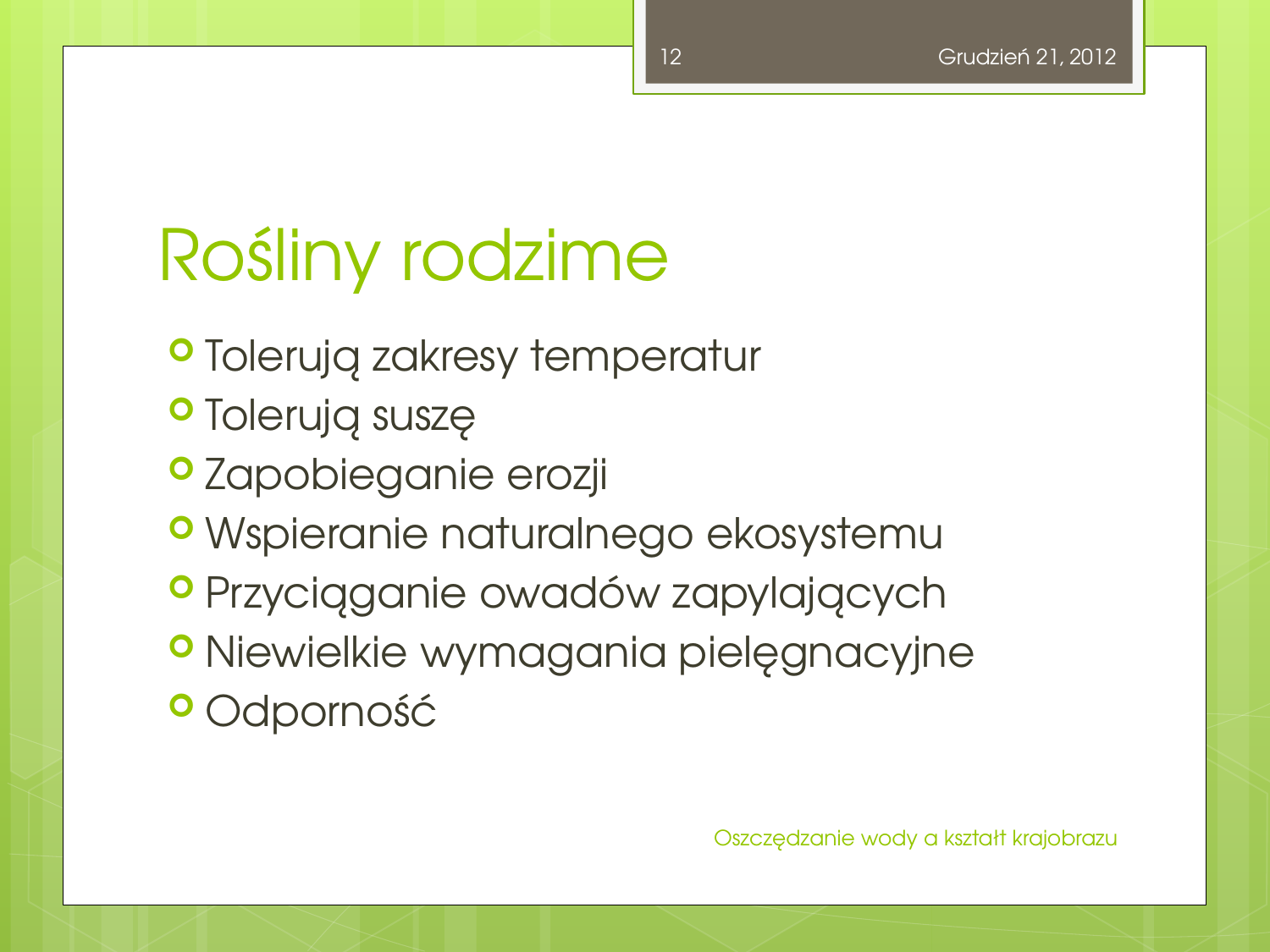

12
Grudzień 21, 2012
# Rośliny rodzime
Tolerują zakresy temperatur
Tolerują suszę
Zapobieganie erozji
Wspieranie naturalnego ekosystemu
Przyciąganie owadów zapylających
Niewielkie wymagania pielęgnacyjne
Odporność
Oszczędzanie wody a kształt krajobrazu